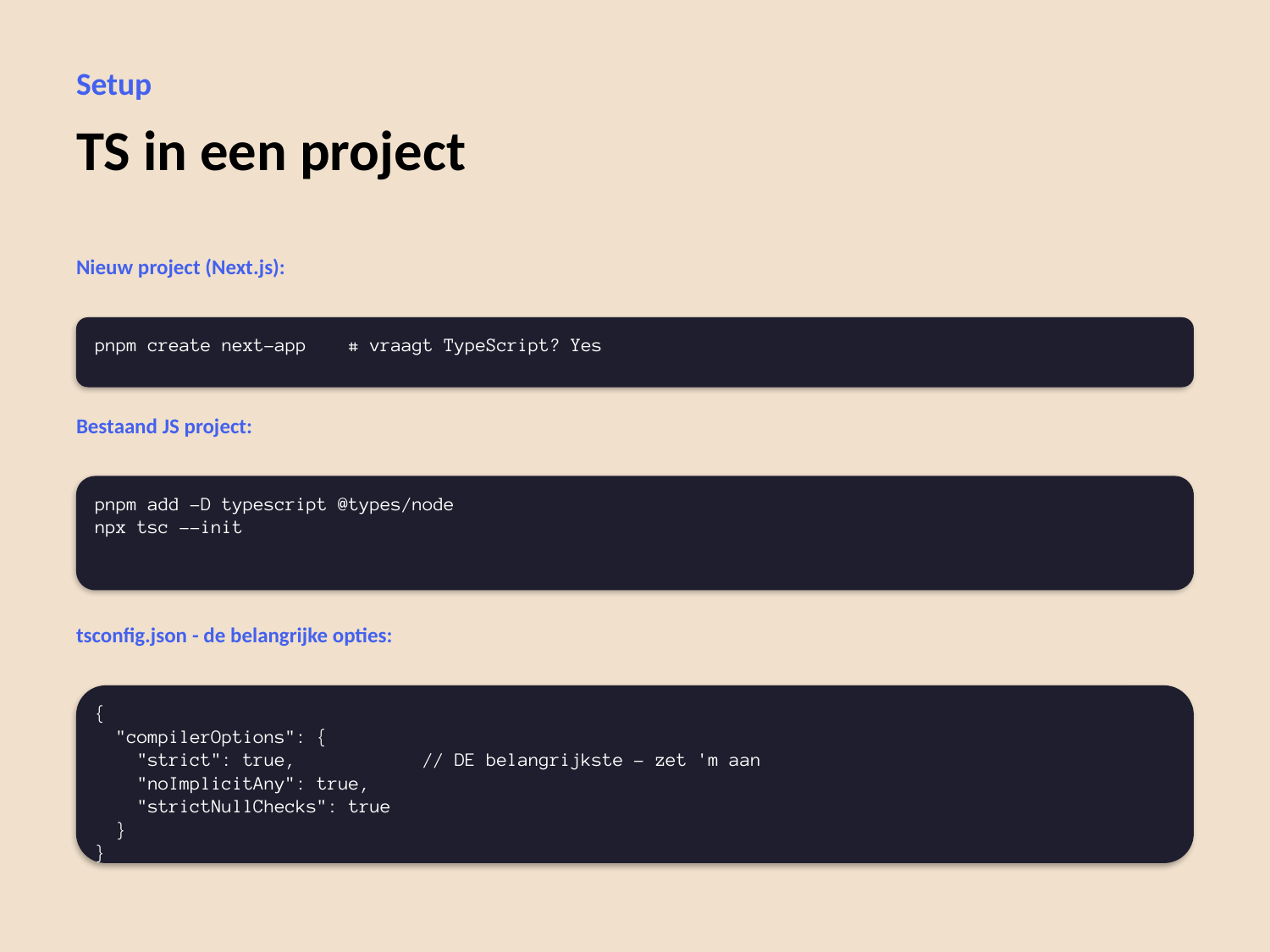

Setup
TS in een project
Nieuw project (Next.js):

pnpm create next-app    # vraagt TypeScript? Yes
Bestaand JS project:

pnpm add -D typescript @types/node
npx tsc --init
tsconfig.json - de belangrijke opties:

{
  "compilerOptions": {
    "strict": true,            // DE belangrijkste - zet 'm aan
    "noImplicitAny": true,
    "strictNullChecks": true
  }
}